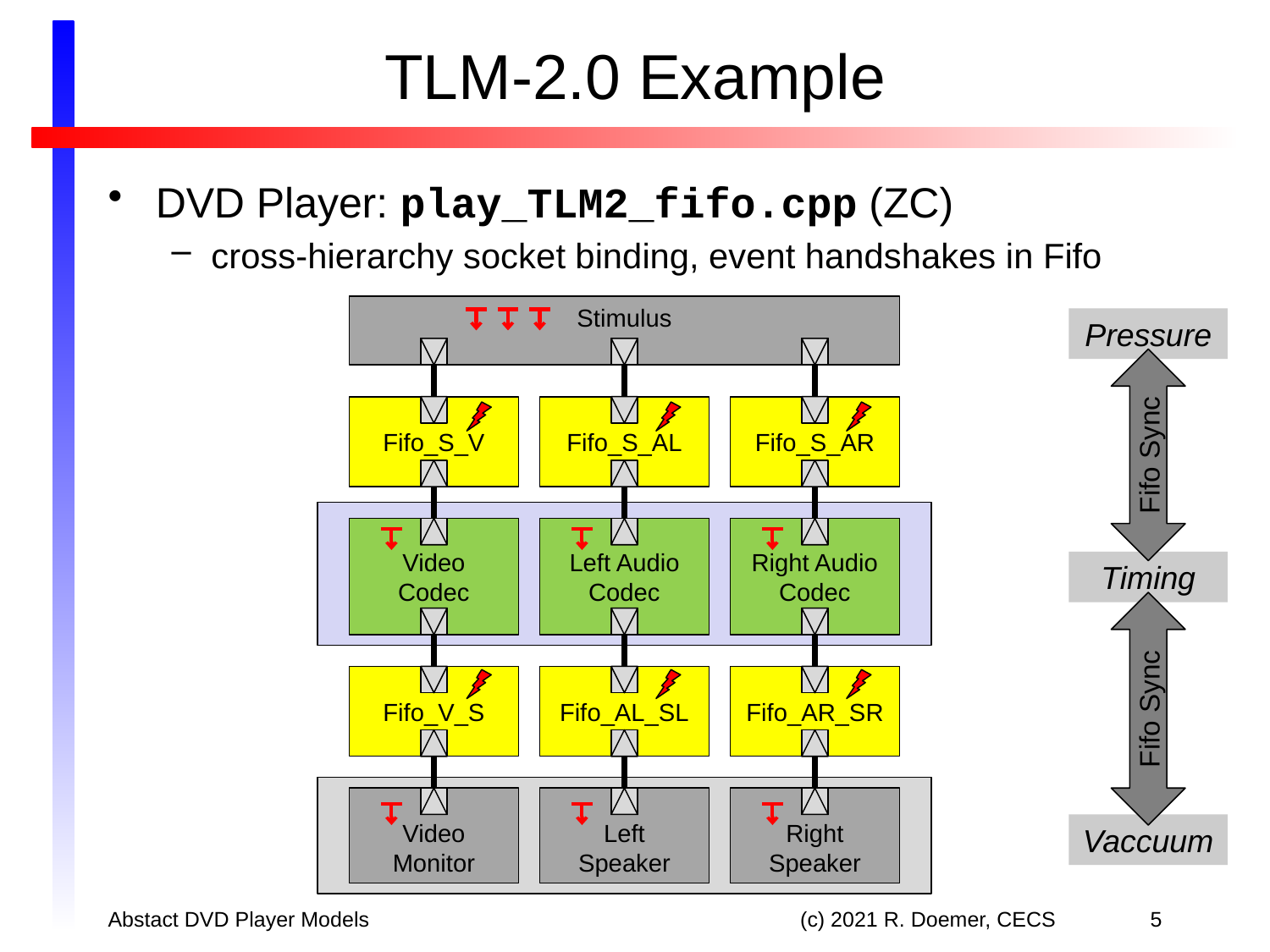

# TLM-2.0 Example
DVD Player: play_TLM2_fifo.cpp (ZC)
cross-hierarchy socket binding, event handshakes in Fifo
Stimulus
Pressure

Fifo_S_V

Fifo_S_AL

Fifo_S_AR

Fifo Sync

Video
Codec

Left Audio
Codec

Right Audio
Codec

Timing

Fifo_V_S

Fifo_AL_SL

Fifo_AR_SR

Fifo Sync

Video
Monitor

Left
Speaker

Right
Speaker

Vaccuum
Abstact DVD Player Models
(c) 2021 R. Doemer, CECS
5